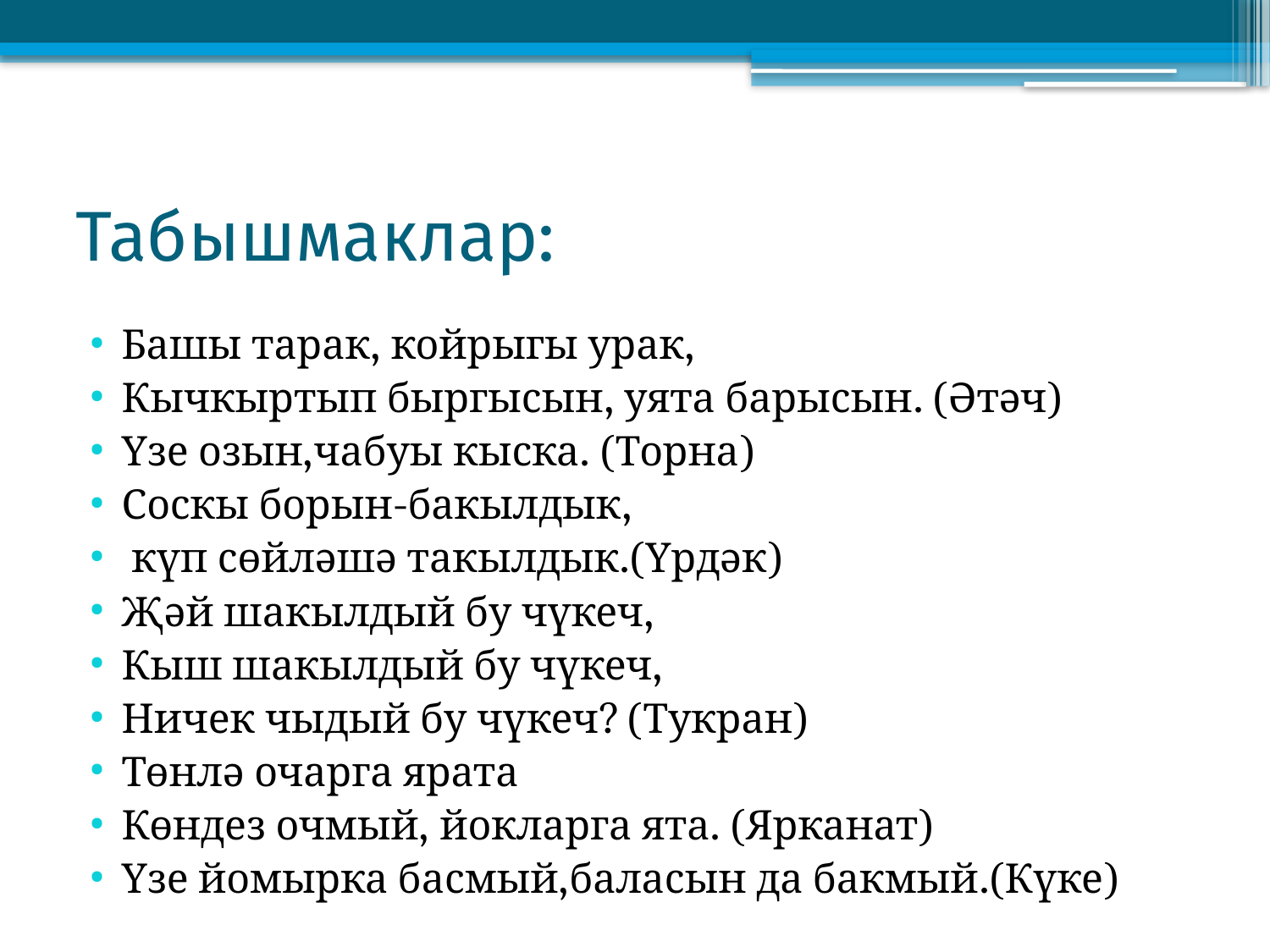

# Табышмаклар:
Башы тарак, койрыгы урак,
Кычкыртып быргысын, уята барысын. (Әтәч)
Үзе озын,чабуы кыска. (Торна)
Соскы борын-бакылдык,
 күп сөйләшә такылдык.(Үрдәк)
Җәй шакылдый бу чүкеч,
Кыш шакылдый бу чүкеч,
Ничек чыдый бу чүкеч? (Тукран)
Төнлә очарга ярата
Көндез очмый, йокларга ята. (Ярканат)
Үзе йомырка басмый,баласын да бакмый.(Күке)